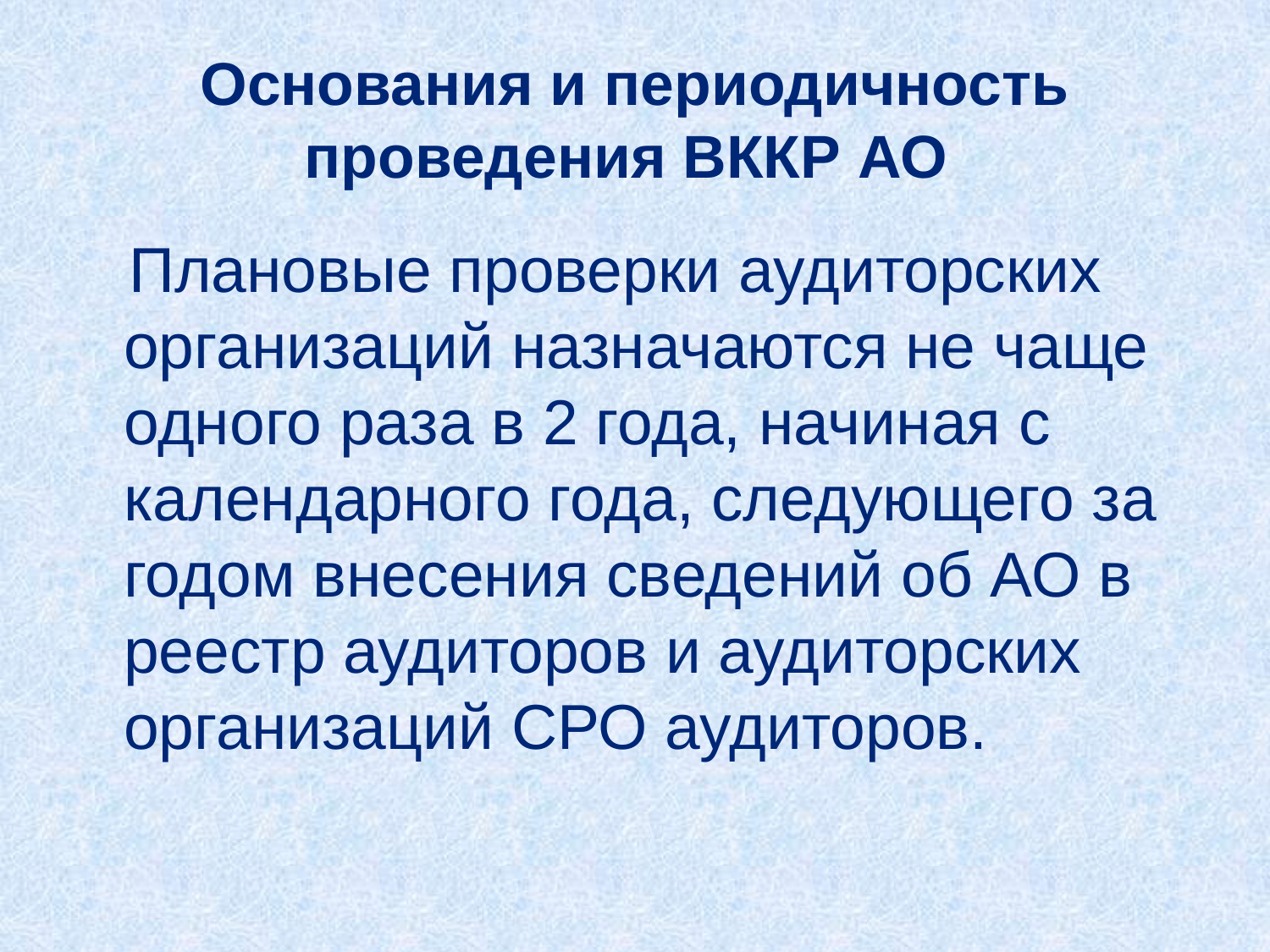

# Основания и периодичность проведения ВККР АО
   Плановые проверки аудиторских организаций назначаются не чаще одного раза в 2 года, начиная с календарного года, следующего за годом внесения сведений об АО в реестр аудиторов и аудиторских организаций СРО аудиторов.